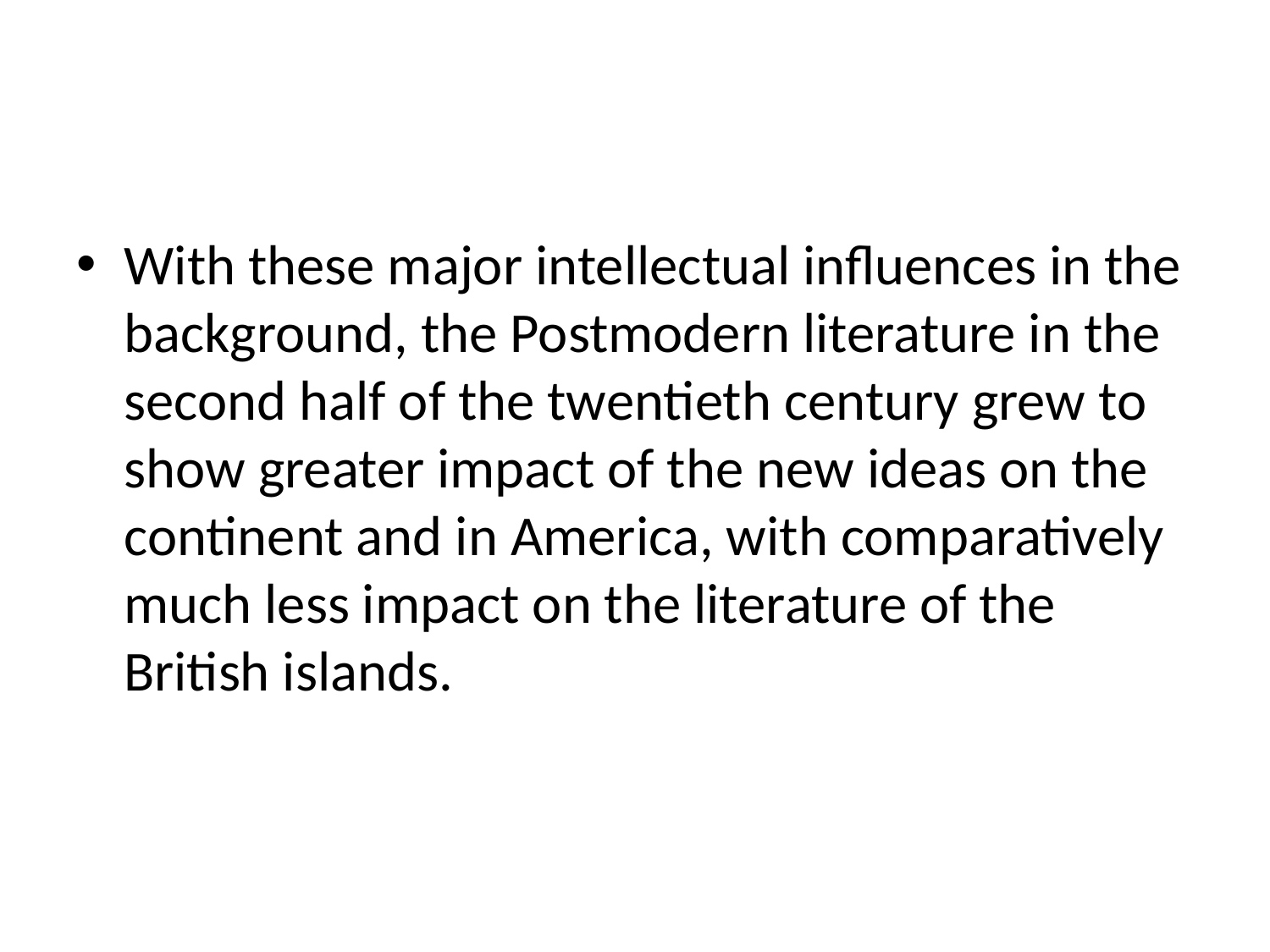

#
With these major intellectual influences in the background, the Postmodern literature in the second half of the twentieth century grew to show greater impact of the new ideas on the continent and in America, with comparatively much less impact on the literature of the British islands.